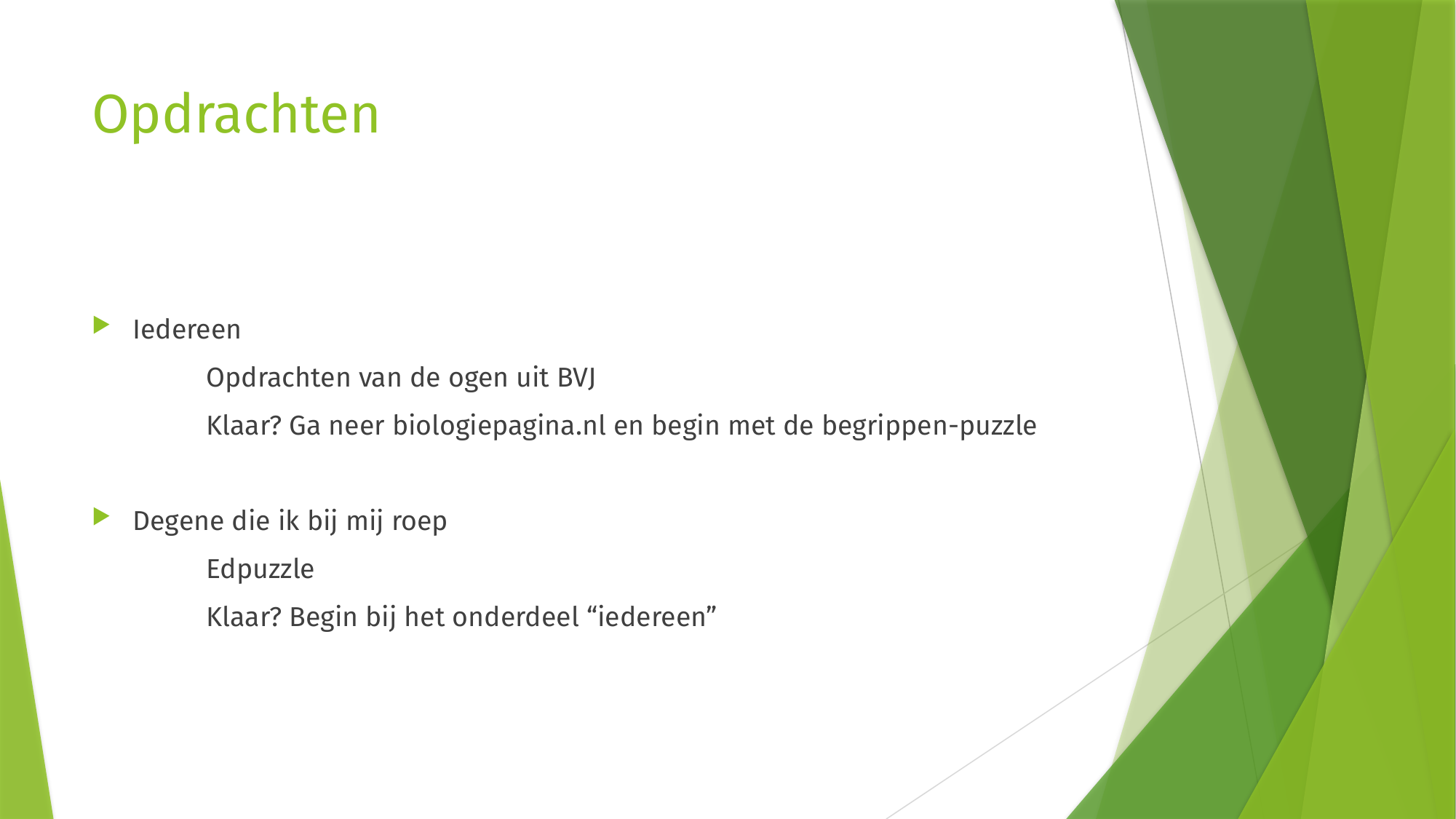

# Opdrachten

Iedereen
	Opdrachten van de ogen uit BVJ
	Klaar? Ga neer biologiepagina.nl en begin met de begrippen-puzzle

Degene die ik bij mij roep
	Edpuzzle
	Klaar? Begin bij het onderdeel “iedereen”